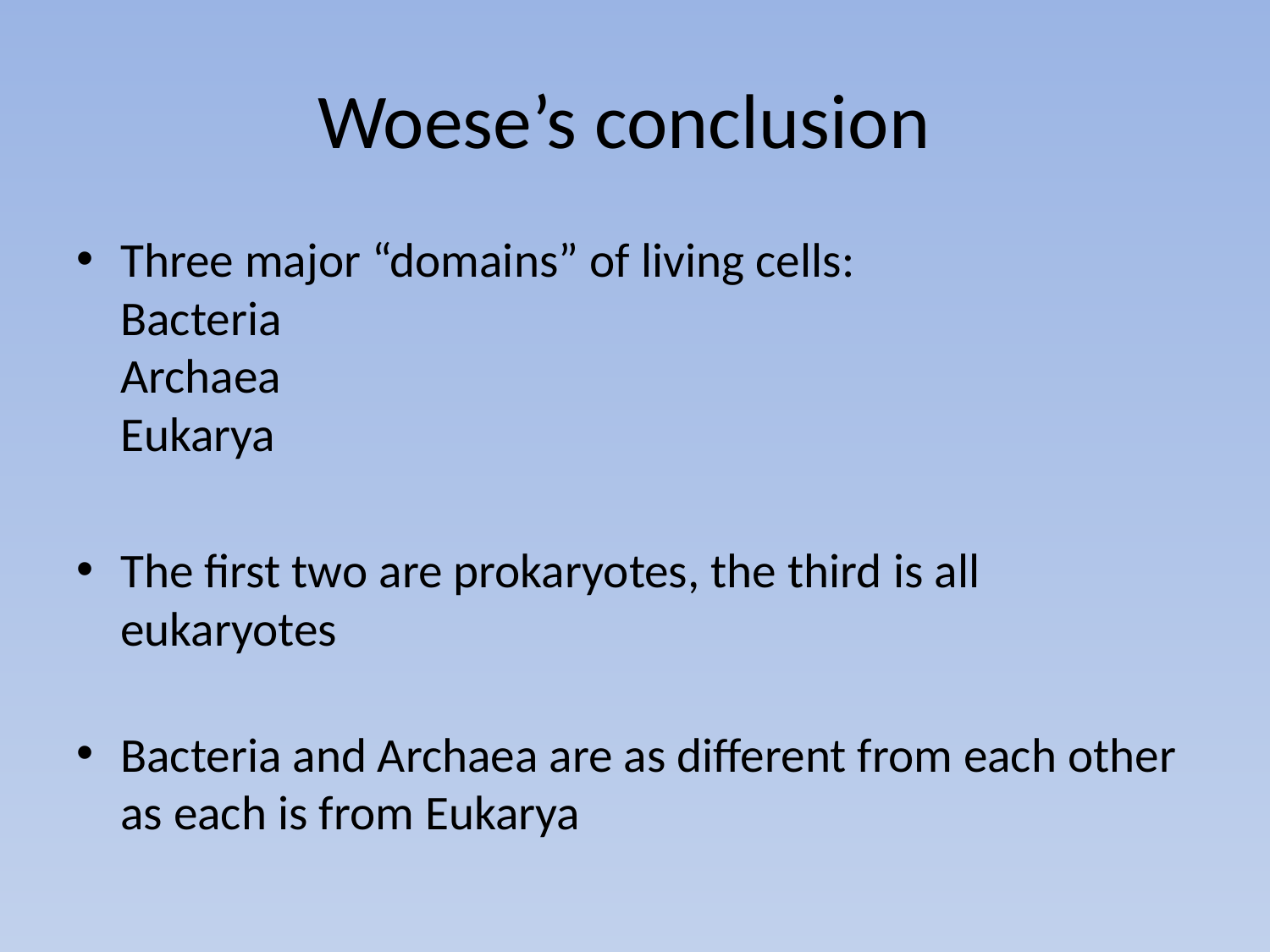

# Woese’s conclusion
Three major “domains” of living cells:
Bacteria
Archaea
Eukarya

The first two are prokaryotes, the third is all eukaryotes
Bacteria and Archaea are as different from each other as each is from Eukarya